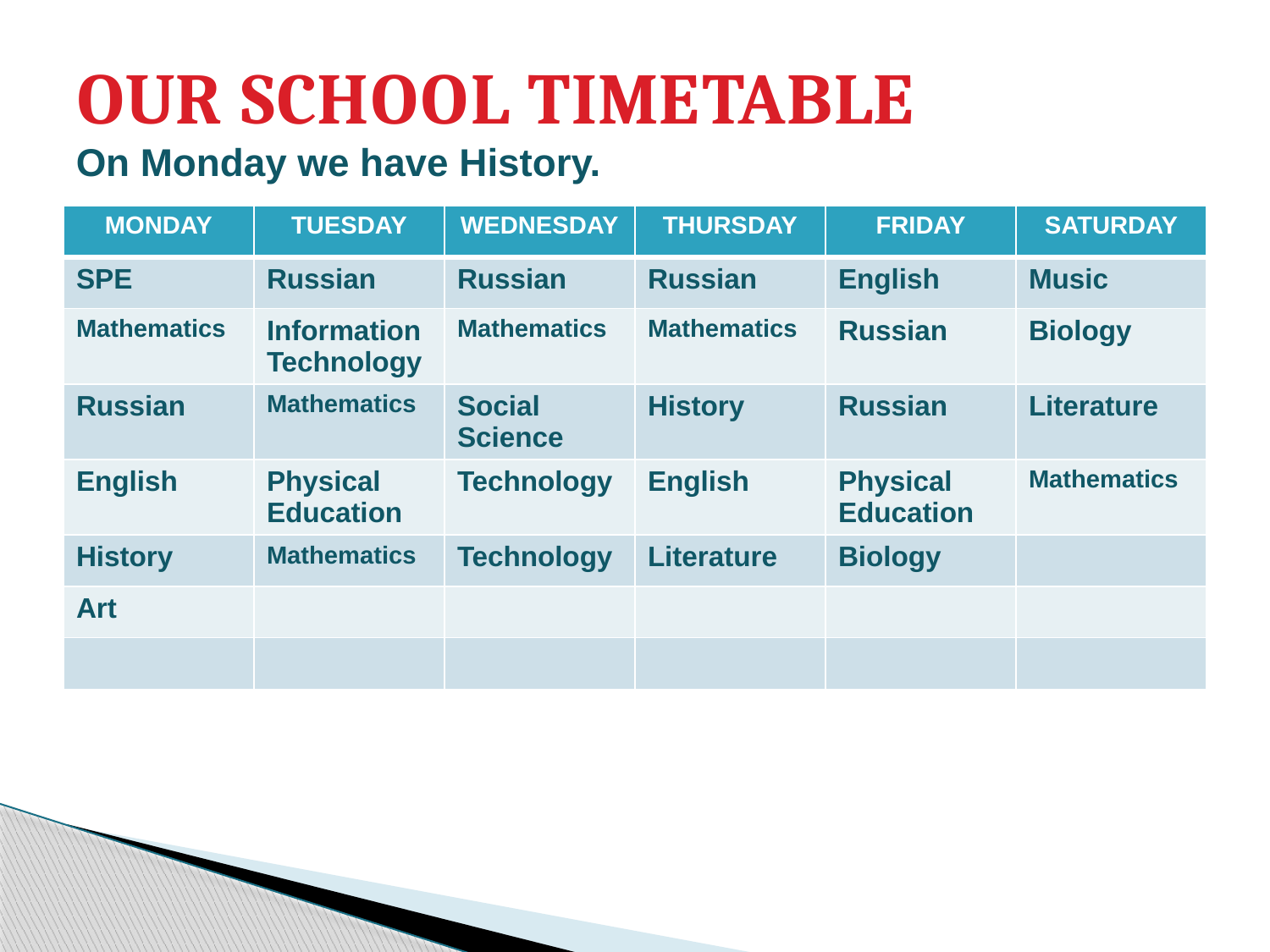

# OUR SCHOOL TIMETABLE On Monday we have History.
| MONDAY | TUESDAY | WEDNESDAY | THURSDAY | FRIDAY | SATURDAY |
| --- | --- | --- | --- | --- | --- |
| SPE | Russian | Russian | Russian | English | Music |
| Mathematics | Information Technology | Mathematics | Mathematics | Russian | Biology |
| Russian | Mathematics | Social Science | History | Russian | Literature |
| English | Physical Education | Technology | English | Physical Education | Mathematics |
| History | Mathematics | Technology | Literature | Biology |  |
| Art |  |  |  |  |  |
|  |  |  |  |  |  |